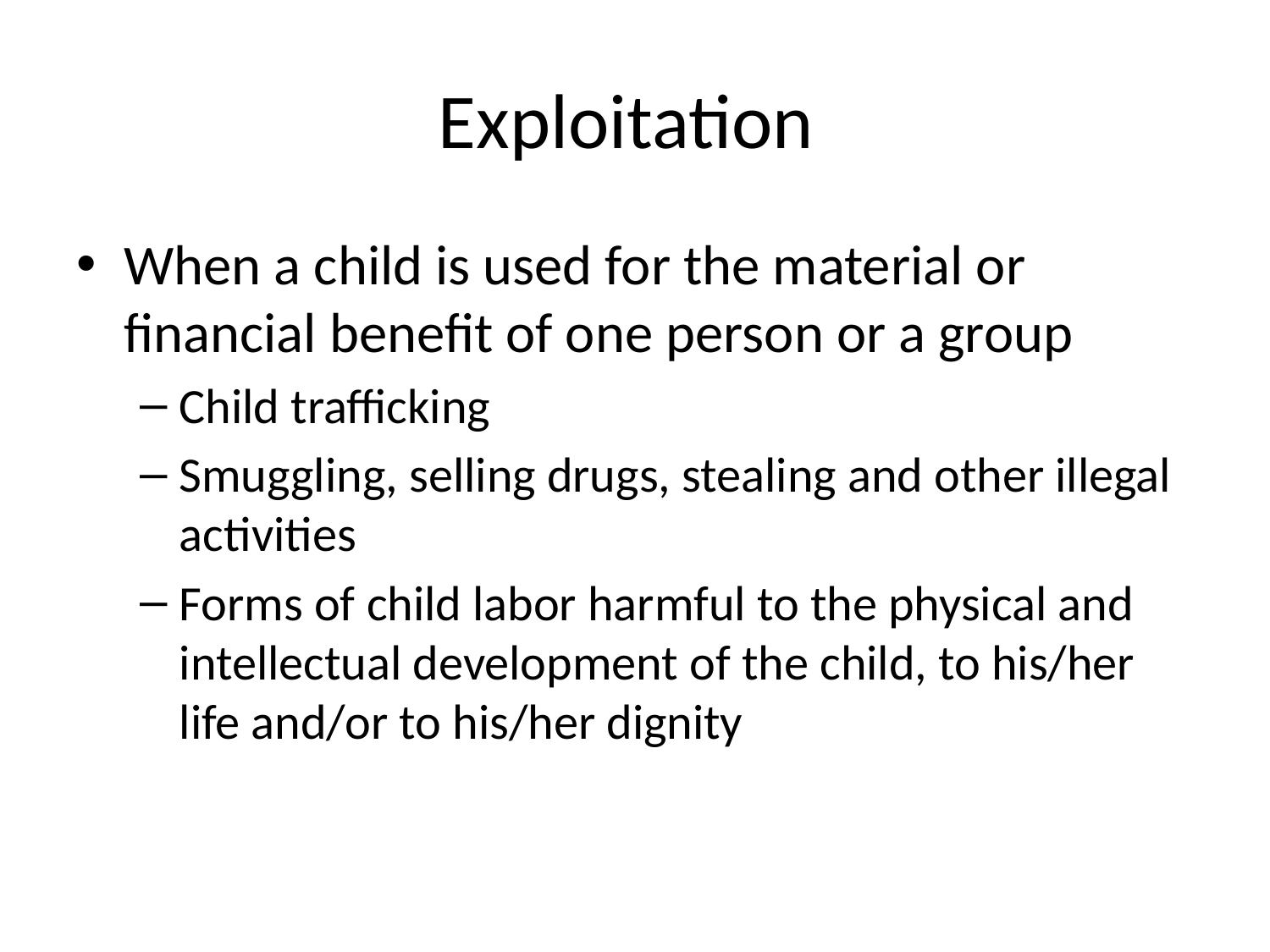

# Exploitation
When a child is used for the material or financial benefit of one person or a group
Child trafficking
Smuggling, selling drugs, stealing and other illegal activities
Forms of child labor harmful to the physical and intellectual development of the child, to his/her life and/or to his/her dignity